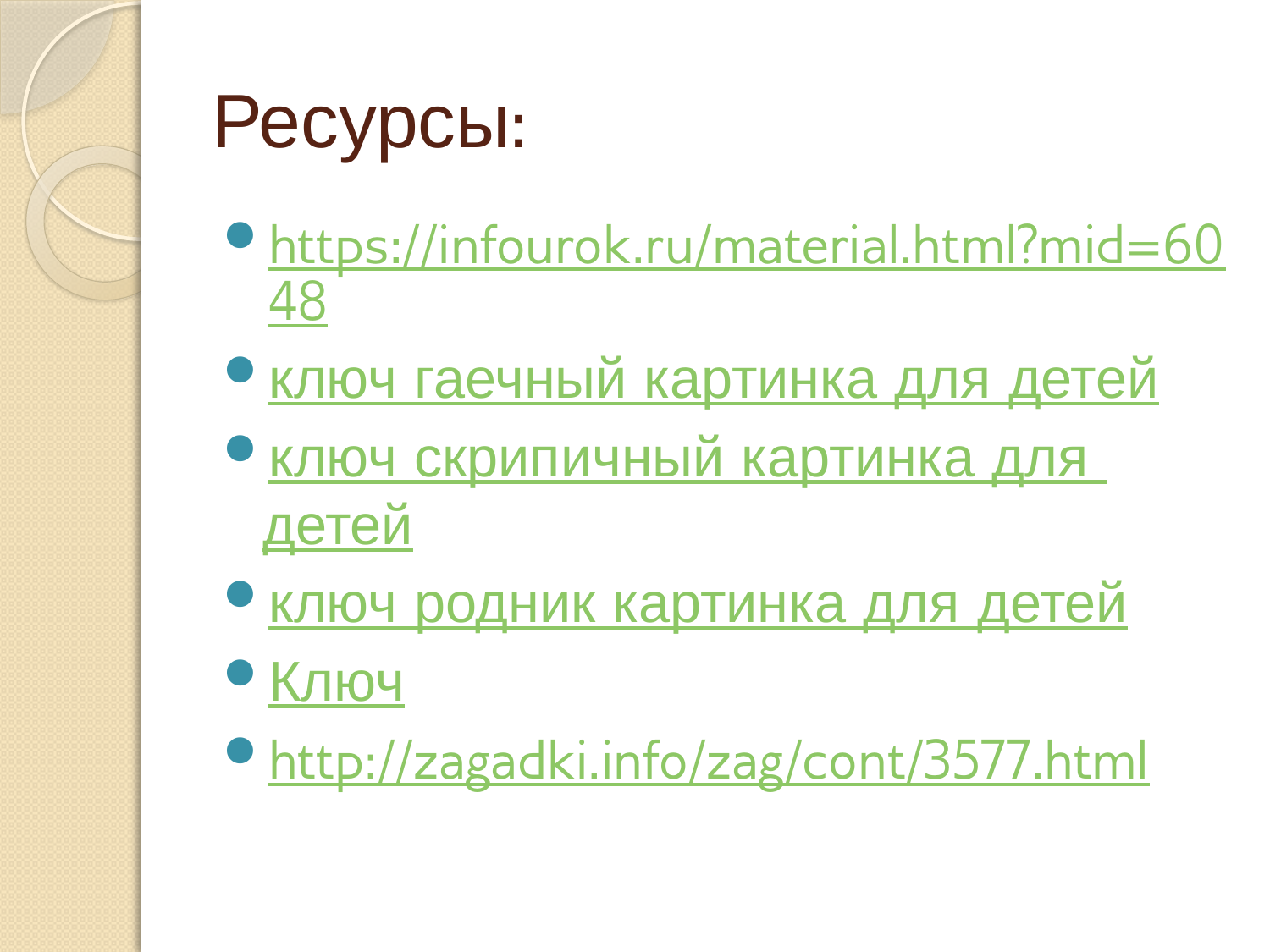

# Ресурсы:
https://infourok.ru/material.html?mid=6048
ключ гаечный картинка для детей
ключ скрипичный картинка для детей
ключ родник картинка для детей
Ключ
http://zagadki.info/zag/cont/3577.html